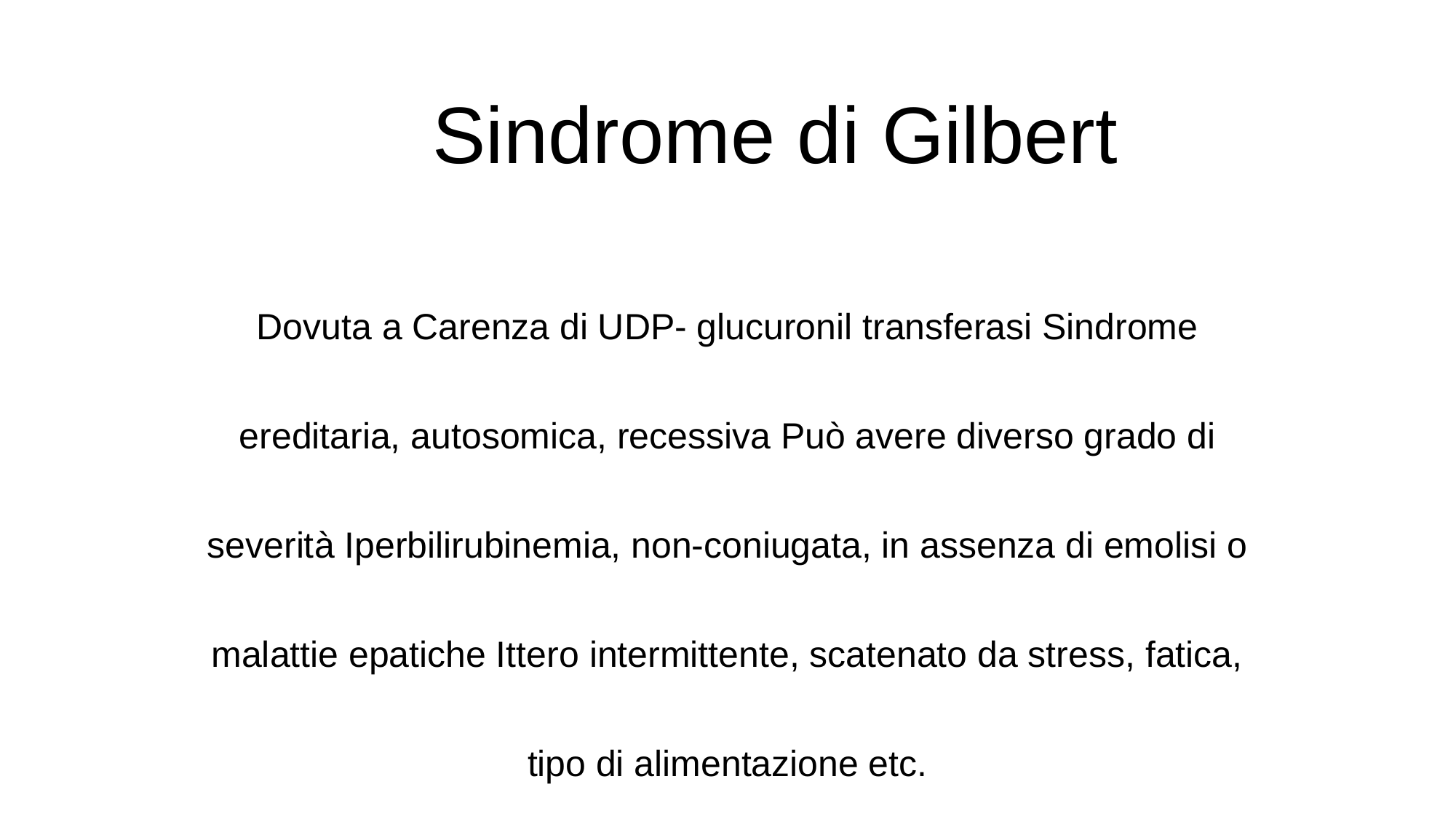

# Sindrome di Gilbert
Dovuta a Carenza di UDP- glucuronil transferasi Sindrome ereditaria, autosomica, recessiva Può avere diverso grado di severità Iperbilirubinemia, non-coniugata, in assenza di emolisi o malattie epatiche Ittero intermittente, scatenato da stress, fatica, tipo di alimentazione etc.